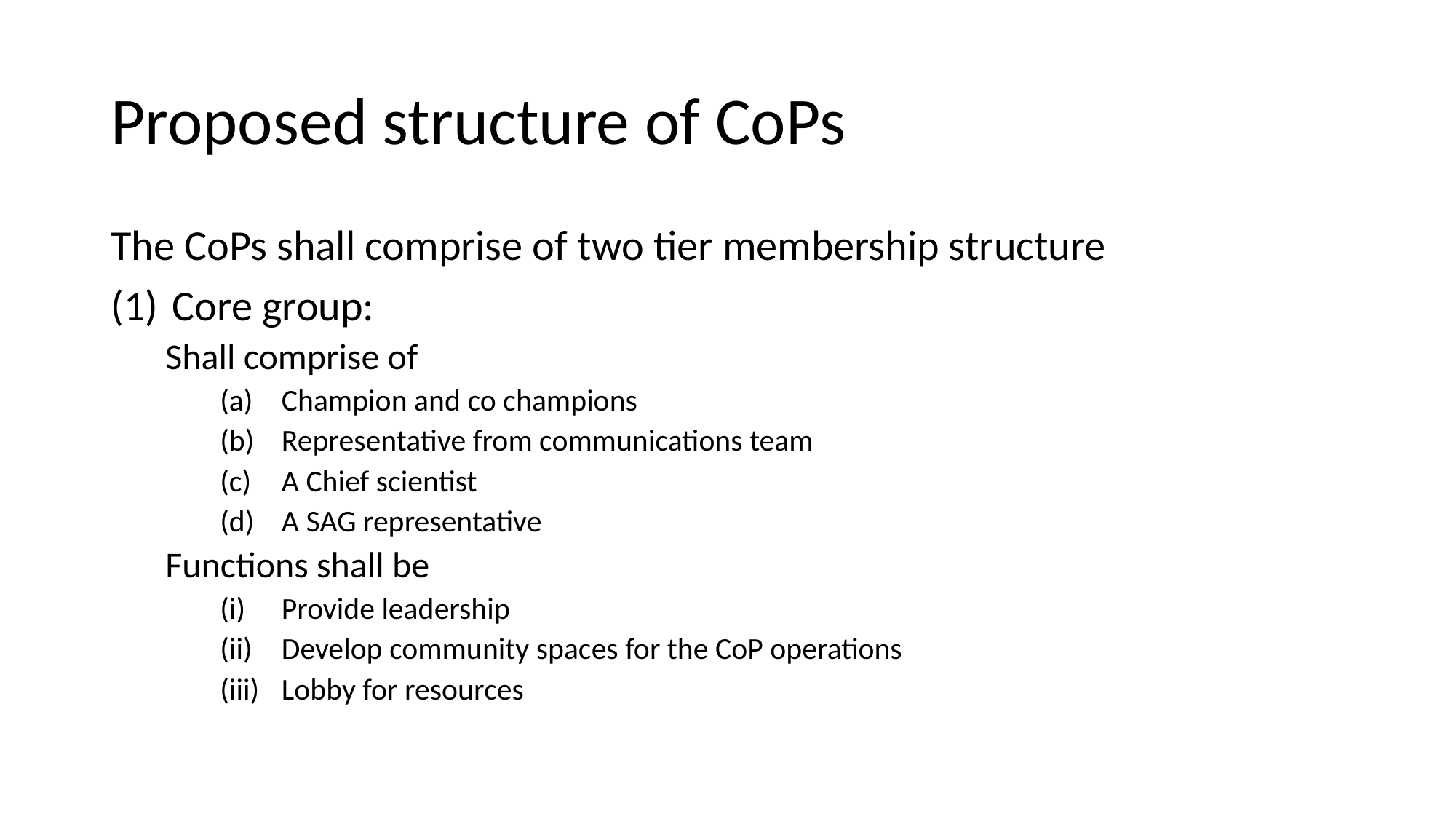

# Proposed structure of CoPs
The CoPs shall comprise of two tier membership structure
Core group:
Shall comprise of
Champion and co champions
Representative from communications team
A Chief scientist
A SAG representative
Functions shall be
Provide leadership
Develop community spaces for the CoP operations
Lobby for resources